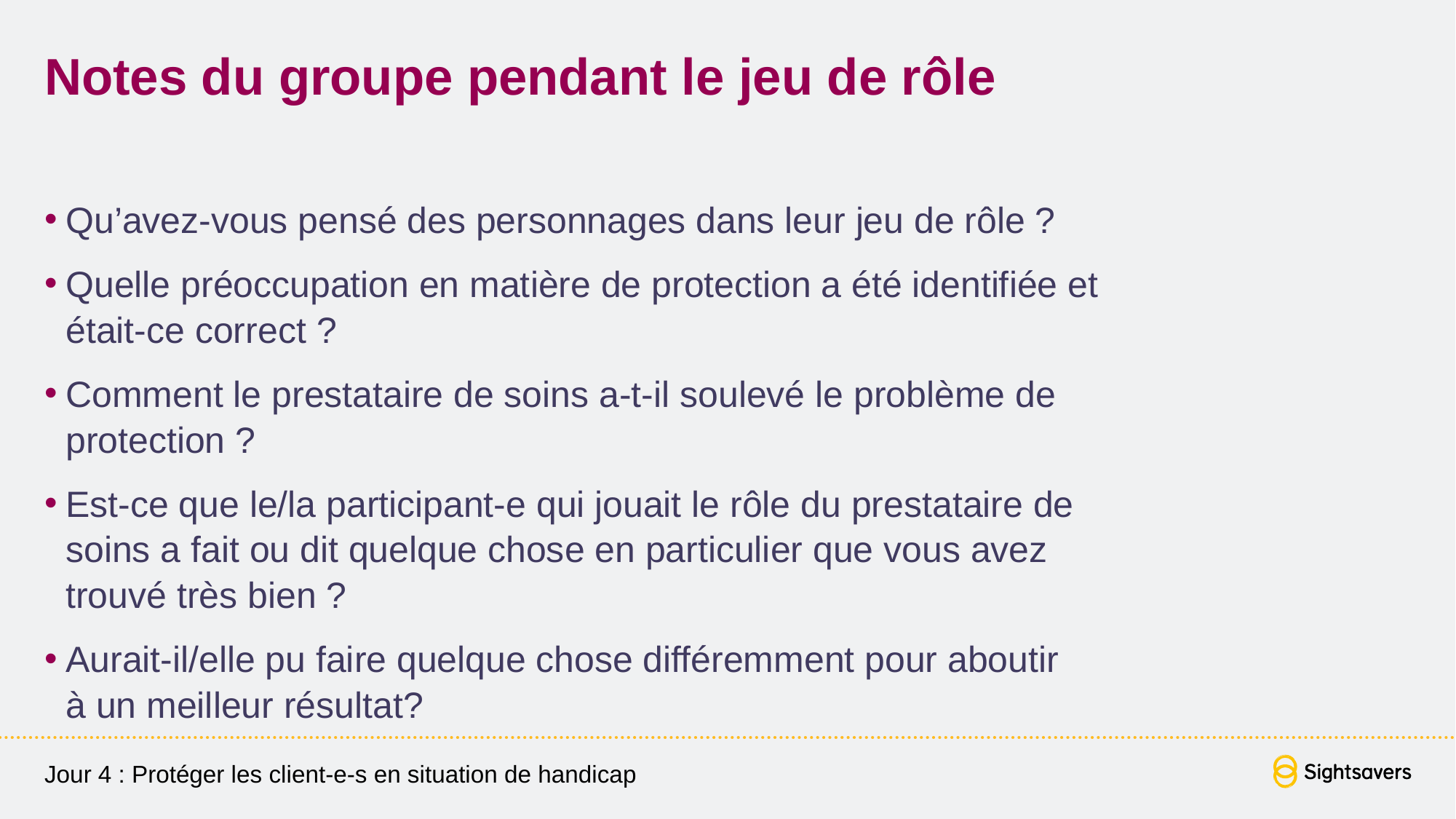

# Notes du groupe pendant le jeu de rôle
Qu’avez-vous pensé des personnages dans leur jeu de rôle ?
Quelle préoccupation en matière de protection a été identifiée et était-ce correct ?
Comment le prestataire de soins a-t-il soulevé le problème de protection ?
Est-ce que le/la participant-e qui jouait le rôle du prestataire de
soins a fait ou dit quelque chose en particulier que vous avez
trouvé très bien ?
Aurait-il/elle pu faire quelque chose différemment pour aboutir
à un meilleur résultat?

Jour 4 : Protéger les client-e-s en situation de handicap